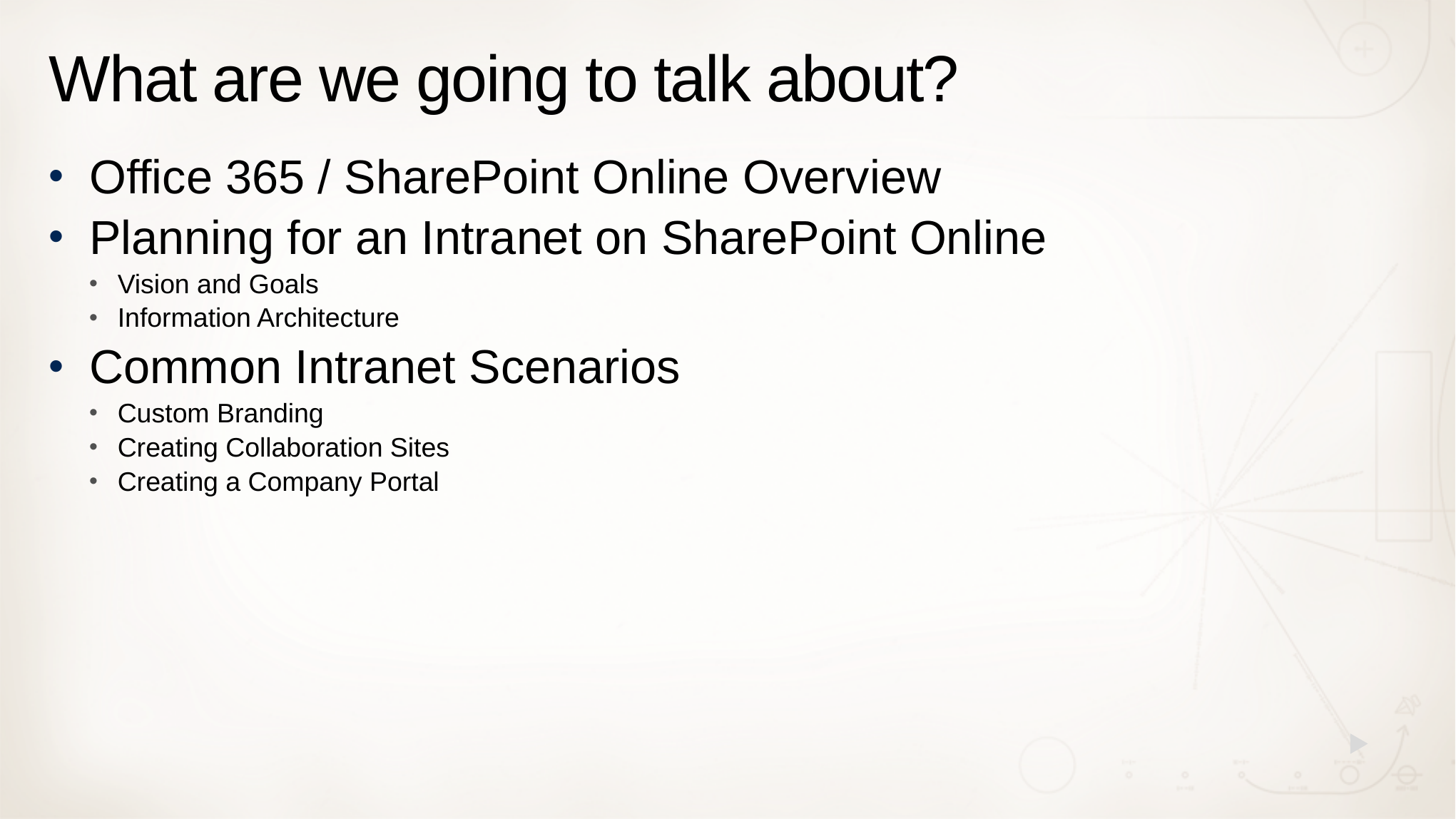

# What are we going to talk about?
Office 365 / SharePoint Online Overview
Planning for an Intranet on SharePoint Online
Vision and Goals
Information Architecture
Common Intranet Scenarios
Custom Branding
Creating Collaboration Sites
Creating a Company Portal